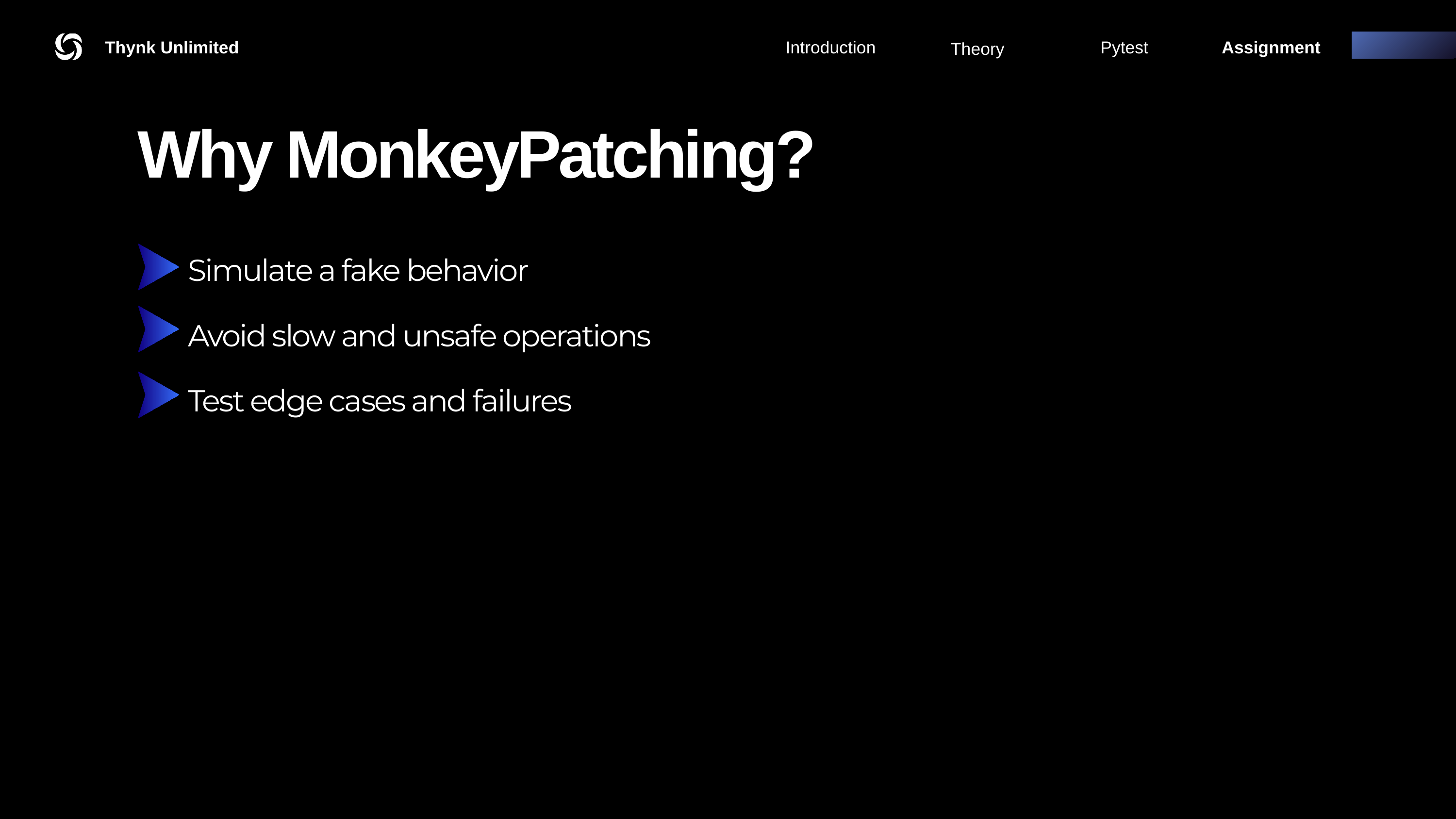

Thynk Unlimited
Introduction
Pytest
Assignment

Theory
Why MonkeyPatching?
Simulate a fake behavior
Avoid slow and unsafe operations
Test edge cases and failures